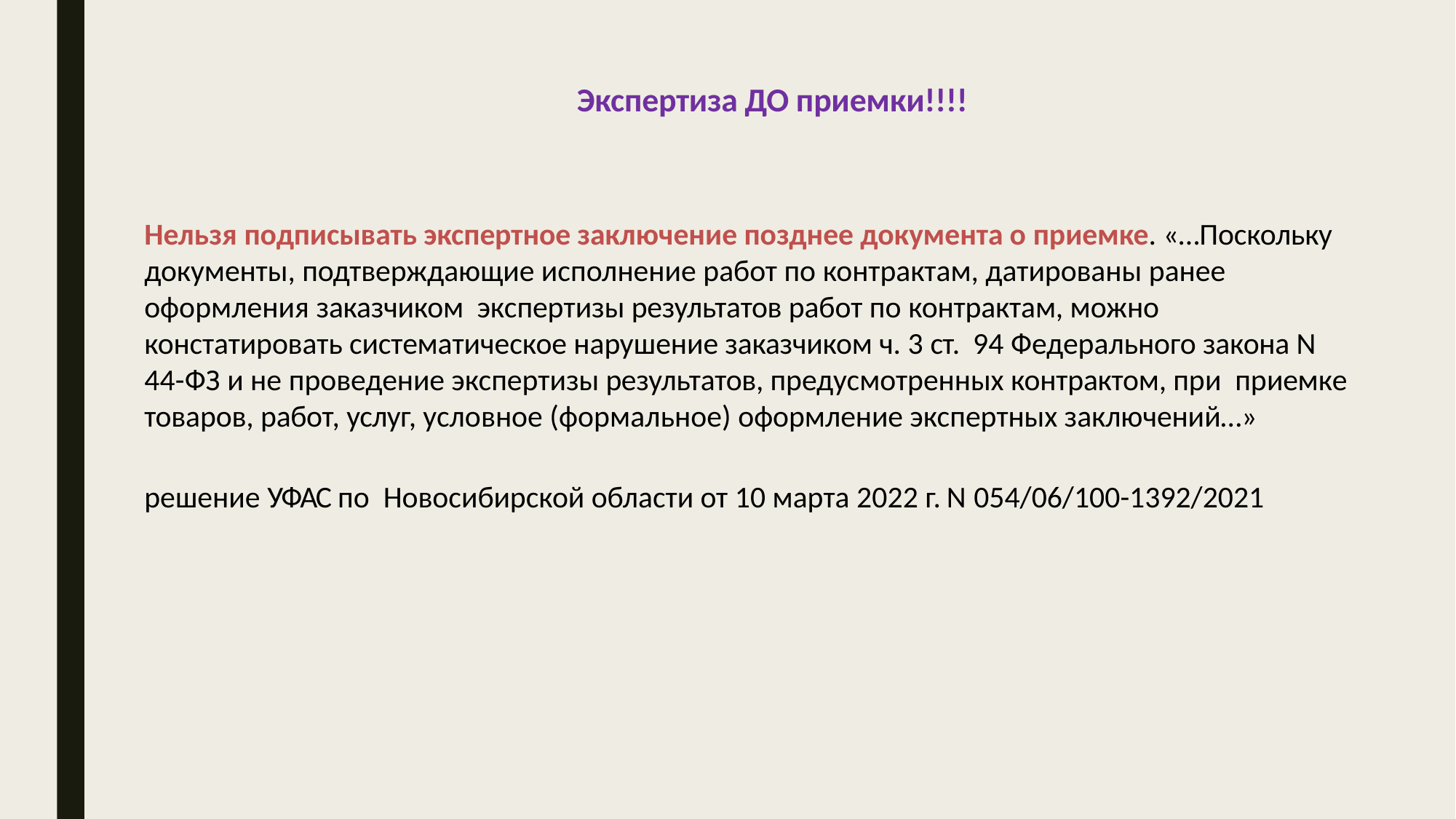

Экспертиза ДО приемки!!!!
Нельзя подписывать экспертное заключение позднее документа о приемке. «…Поскольку  документы, подтверждающие исполнение работ по контрактам, датированы ранее оформления заказчиком  экспертизы результатов работ по контрактам, можно констатировать систематическое нарушение заказчиком ч. 3 ст.  94 Федерального закона N 44-ФЗ и не проведение экспертизы результатов, предусмотренных контрактом, при  приемке товаров, работ, услуг, условное (формальное) оформление экспертных заключений…»

решение УФАС по  Новосибирской области от 10 марта 2022 г. N 054/06/100-1392/2021